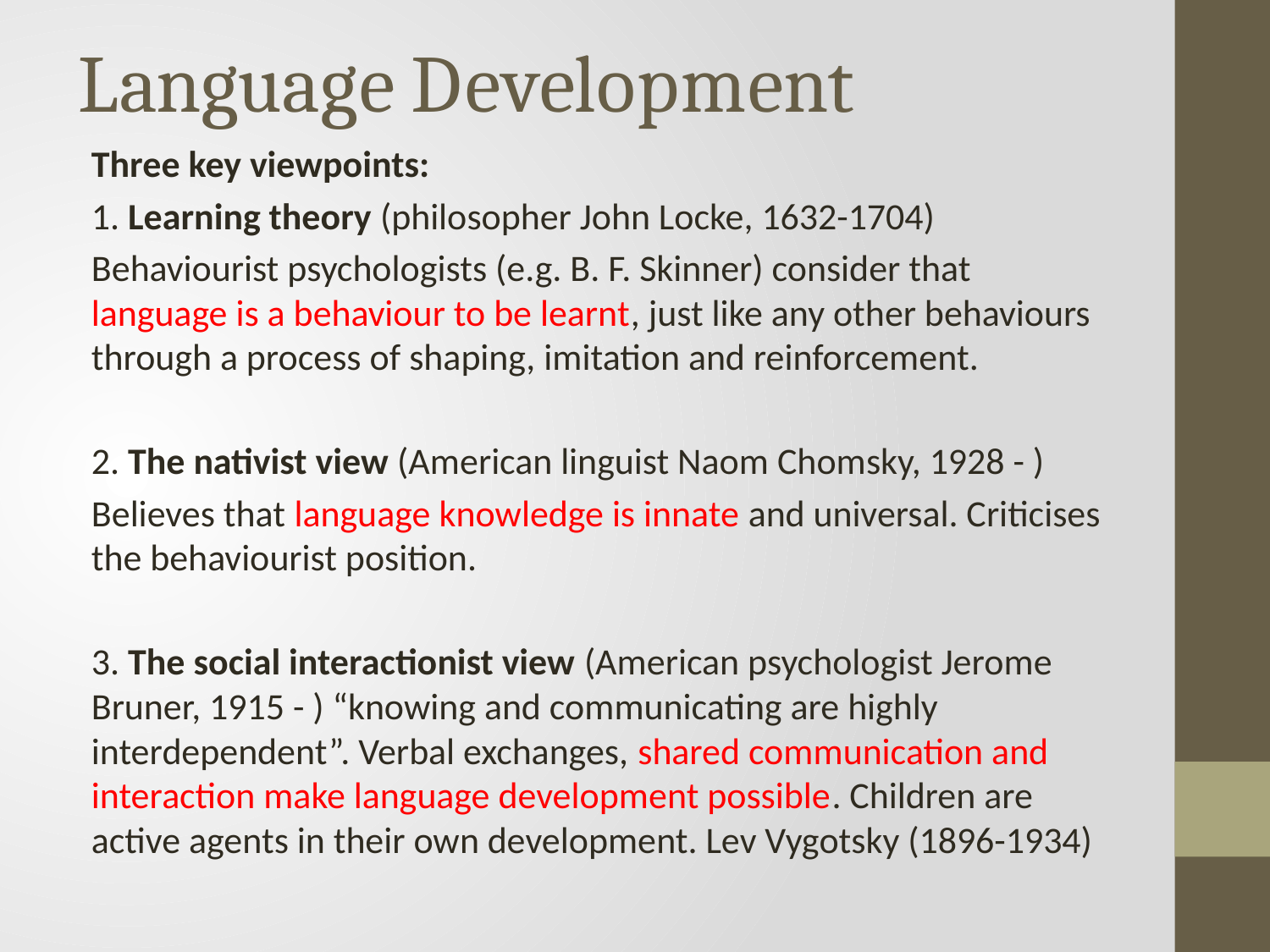

# Language Development
Three key viewpoints:
1. Learning theory (philosopher John Locke, 1632-1704)
Behaviourist psychologists (e.g. B. F. Skinner) consider that language is a behaviour to be learnt, just like any other behaviours through a process of shaping, imitation and reinforcement.

2. The nativist view (American linguist Naom Chomsky, 1928 - )
Believes that language knowledge is innate and universal. Criticises the behaviourist position.

3. The social interactionist view (American psychologist Jerome Bruner, 1915 - ) “knowing and communicating are highly interdependent”. Verbal exchanges, shared communication and interaction make language development possible. Children are active agents in their own development. Lev Vygotsky (1896-1934)